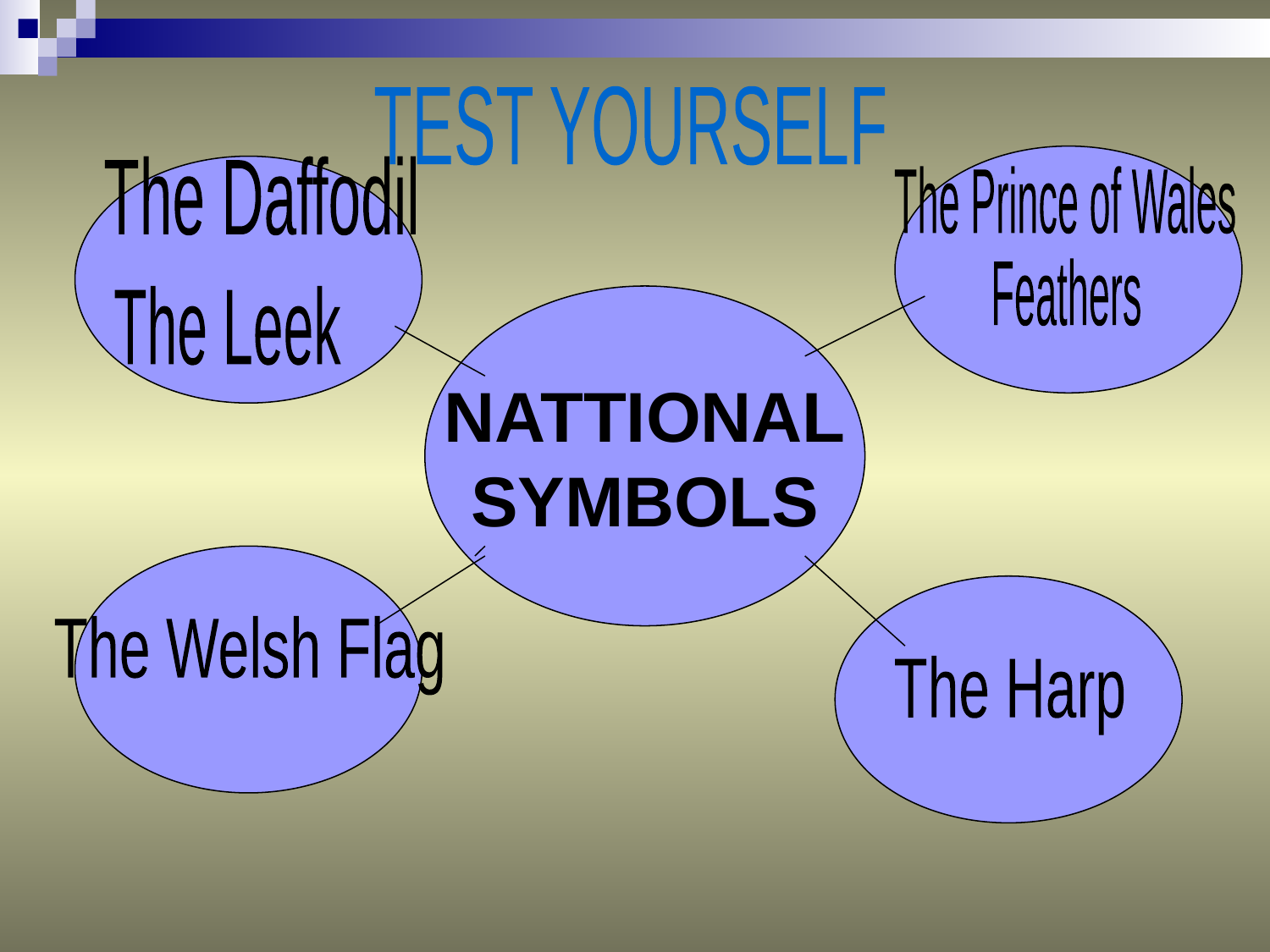

TEST YOURSELF

The Daffodil
The Prince of Wales
Feathers
The Leek
NATTIONAL
SYMBOLS

The Welsh Flag
The Harp